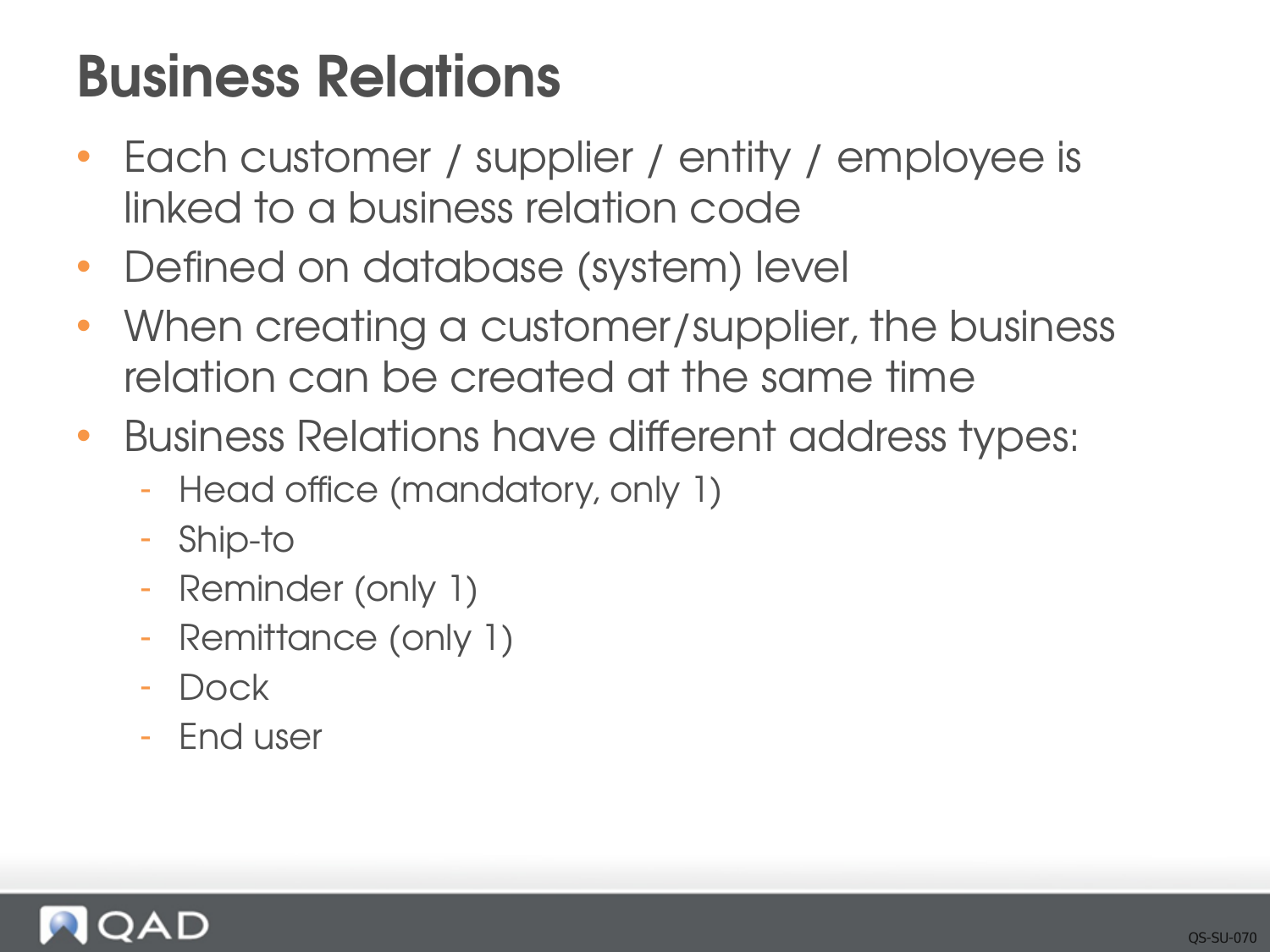

# Business Relations
Each customer / supplier / entity / employee is linked to a business relation code
Defined on database (system) level
When creating a customer/supplier, the business relation can be created at the same time
Business Relations have different address types:
Head office (mandatory, only 1)
Ship-to
Reminder (only 1)
Remittance (only 1)
Dock
End user

QS-SU-070